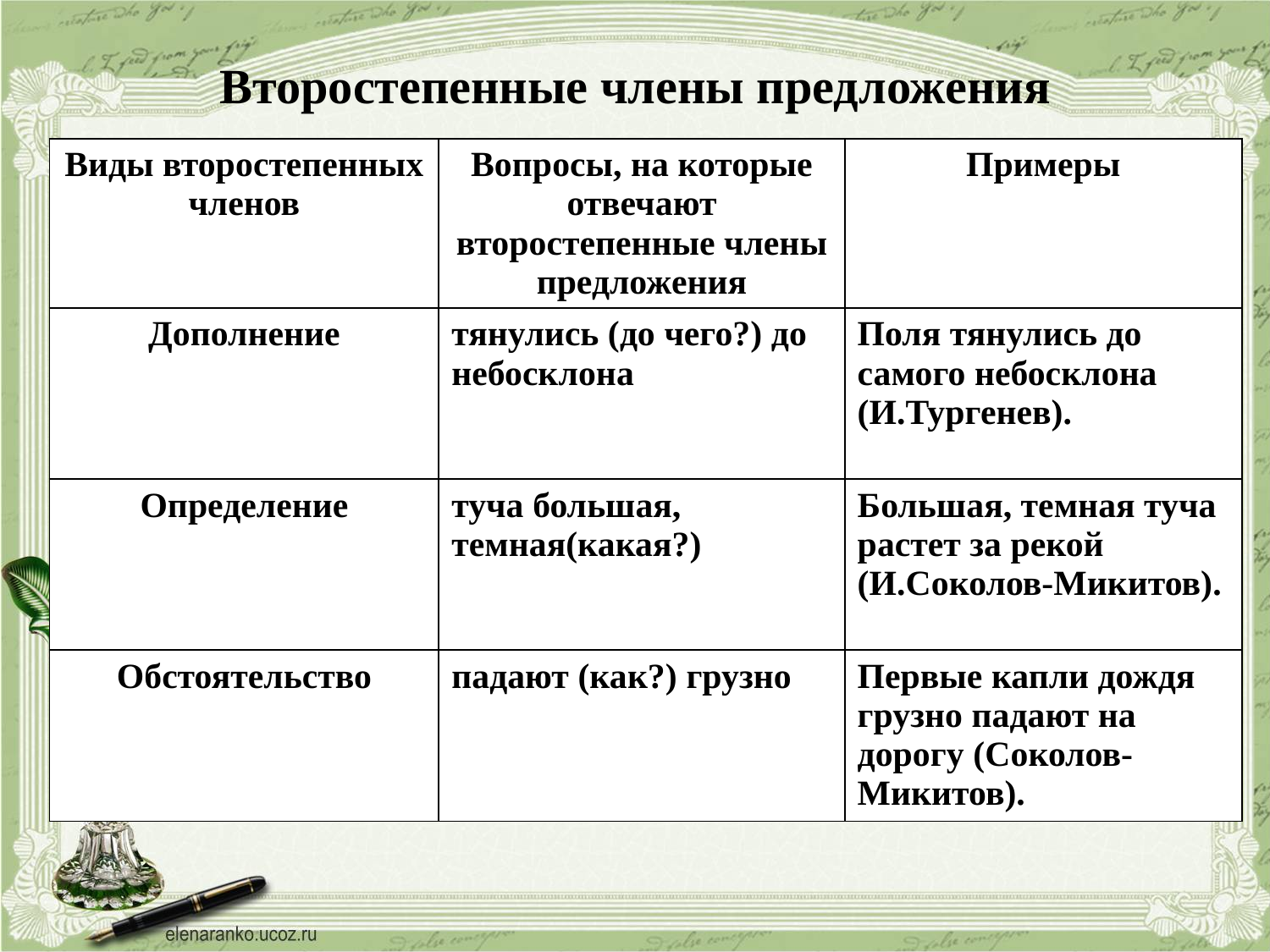

# Второстепенные члены предложения
| Виды второстепенных членов | Вопросы, на которые отвечают второстепенные члены предложения | Примеры |
| --- | --- | --- |
| Дополнение | тянулись (до чего?) до небосклона | Поля тянулись до самого небосклона (И.Тургенев). |
| Определение | туча большая, темная(какая?) | Большая, темная туча растет за рекой (И.Соколов-Микитов). |
| Обстоятельство | падают (как?) грузно | Первые капли дождя грузно падают на дорогу (Соколов-Микитов). |